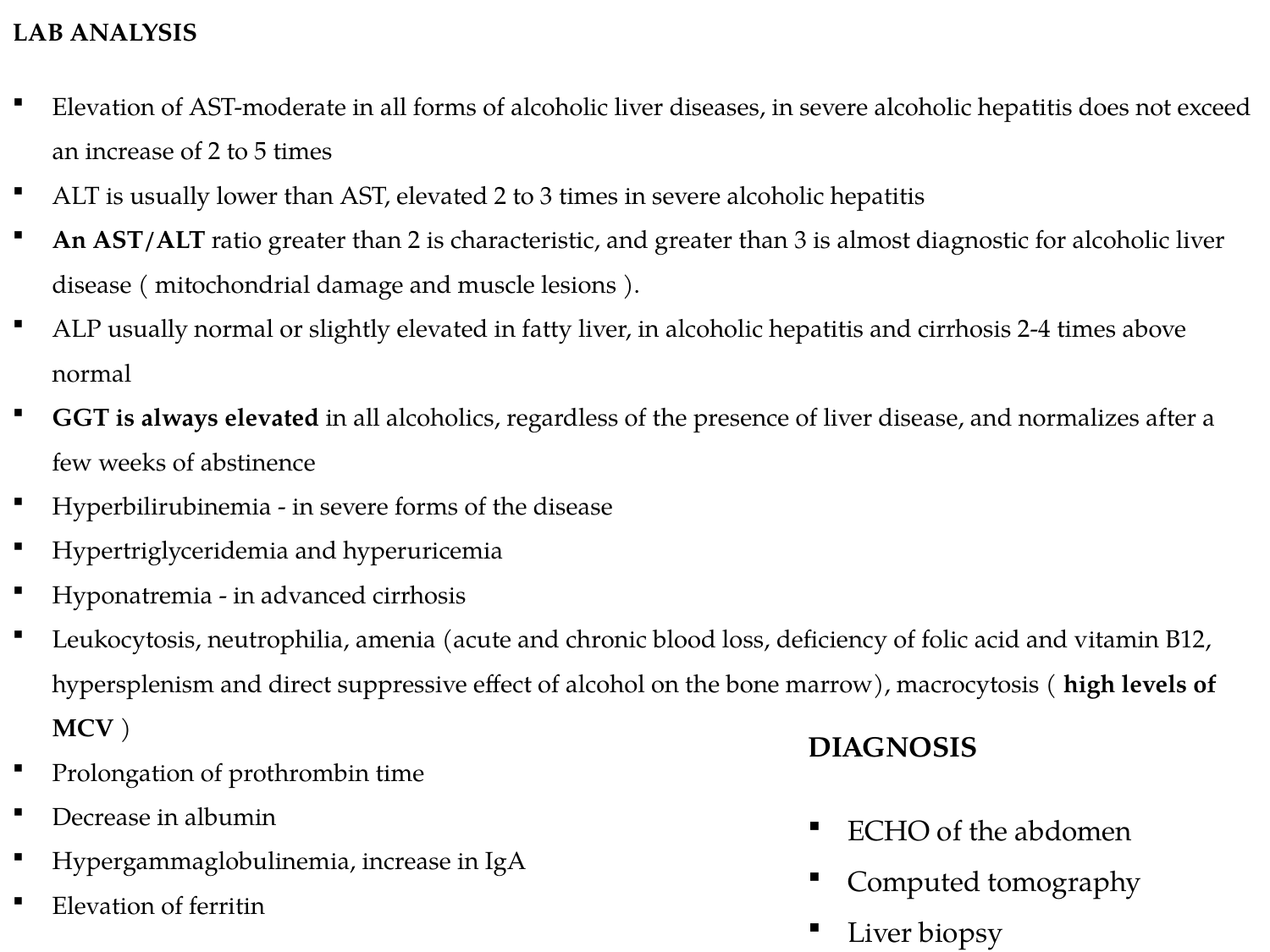

LAB ANALYSIS

Elevation of AST-moderate in all forms of alcoholic liver diseases, in severe alcoholic hepatitis does not exceed an increase of 2 to 5 times
ALT is usually lower than AST, elevated 2 to 3 times in severe alcoholic hepatitis
An AST/ALT ratio greater than 2 is characteristic, and greater than 3 is almost diagnostic for alcoholic liver disease ( mitochondrial damage and muscle lesions ).
ALP usually normal or slightly elevated in fatty liver, in alcoholic hepatitis and cirrhosis 2-4 times above normal
GGT is always elevated in all alcoholics, regardless of the presence of liver disease, and normalizes after a few weeks of abstinence
Hyperbilirubinemia - in severe forms of the disease
Hypertriglyceridemia and hyperuricemia
Hyponatremia - in advanced cirrhosis
Leukocytosis, neutrophilia, amenia (acute and chronic blood loss, deficiency of folic acid and vitamin B12, hypersplenism and direct suppressive effect of alcohol on the bone marrow), macrocytosis ( high levels of MCV )
Prolongation of prothrombin time
Decrease in albumin
Hypergammaglobulinemia, increase in IgA
Elevation of ferritin
DIAGNOSIS

ECHO of the abdomen
Computed tomography
Liver biopsy